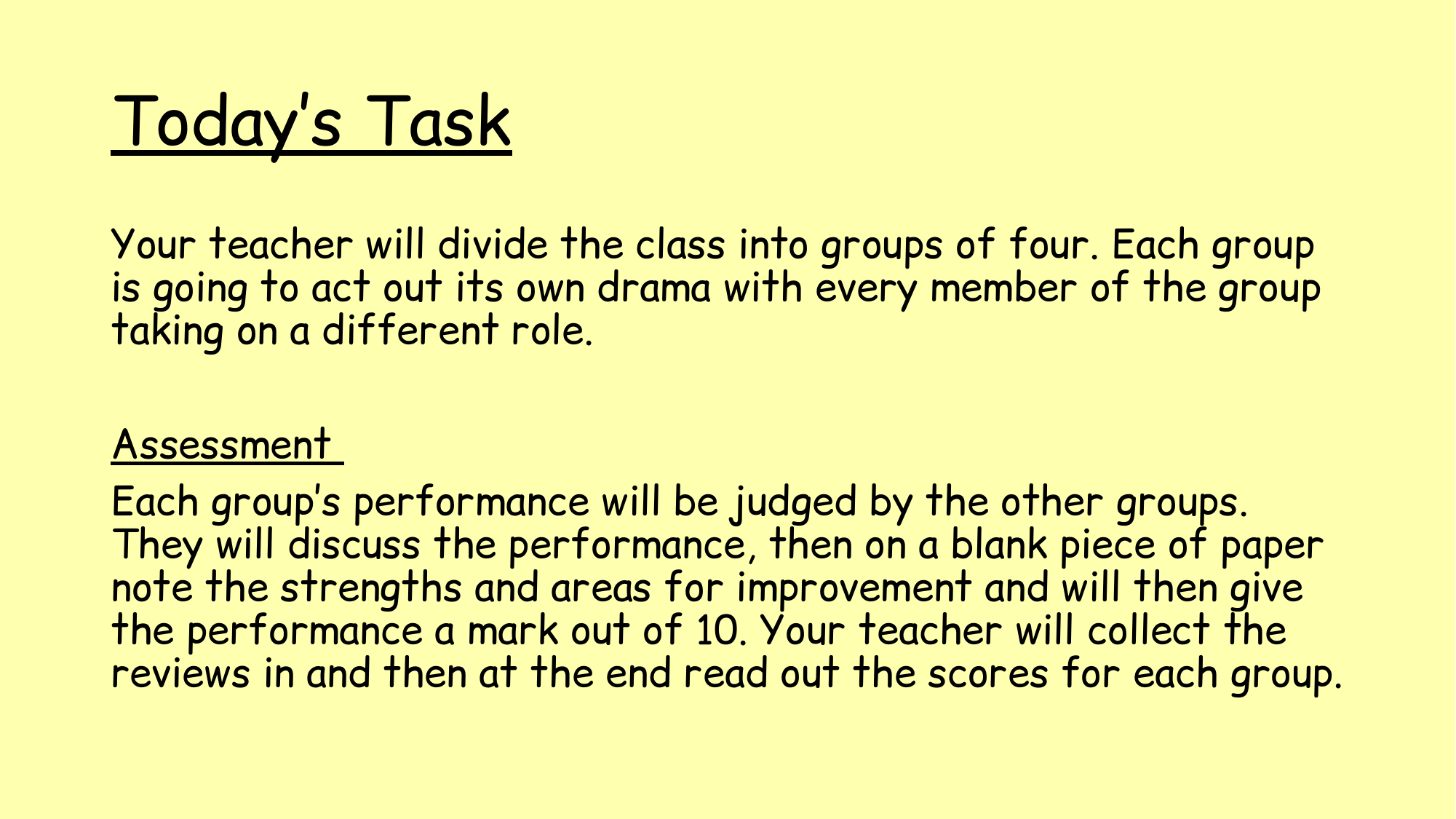

# Today’s Task
Your teacher will divide the class into groups of four. Each group is going to act out its own drama with every member of the group taking on a different role.

Assessment
Each group’s performance will be judged by the other groups. They will discuss the performance, then on a blank piece of paper note the strengths and areas for improvement and will then give the performance a mark out of 10. Your teacher will collect the reviews in and then at the end read out the scores for each group.